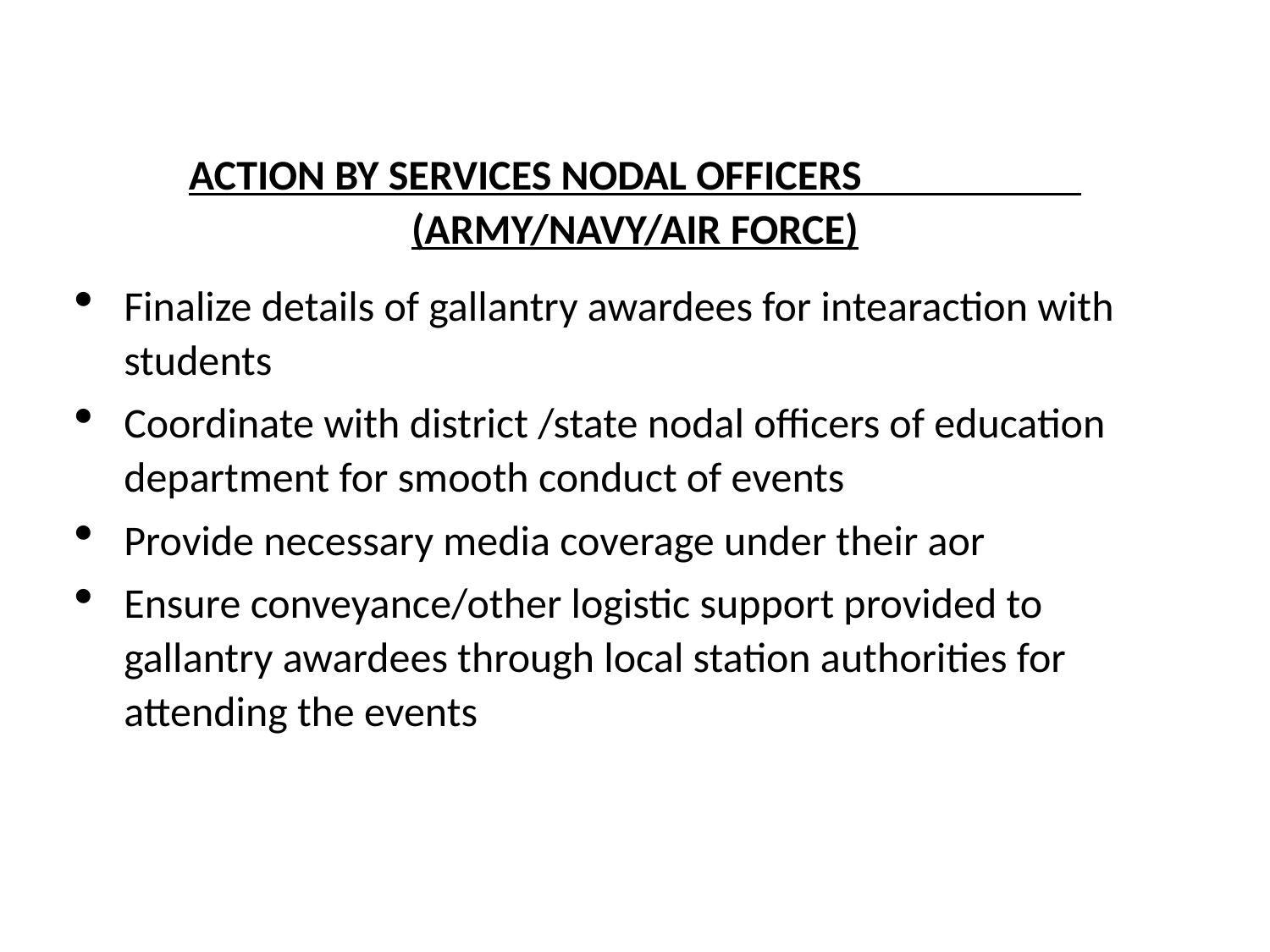

ACTION BY SERVICES NODAL OFFICERS                        (ARMY/NAVY/AIR FORCE)
Finalize details of gallantry awardees for intearaction with students
Coordinate with district /state nodal officers of education department for smooth conduct of events
Provide necessary media coverage under their aor
Ensure conveyance/other logistic support provided to gallantry awardees through local station authorities for attending the events